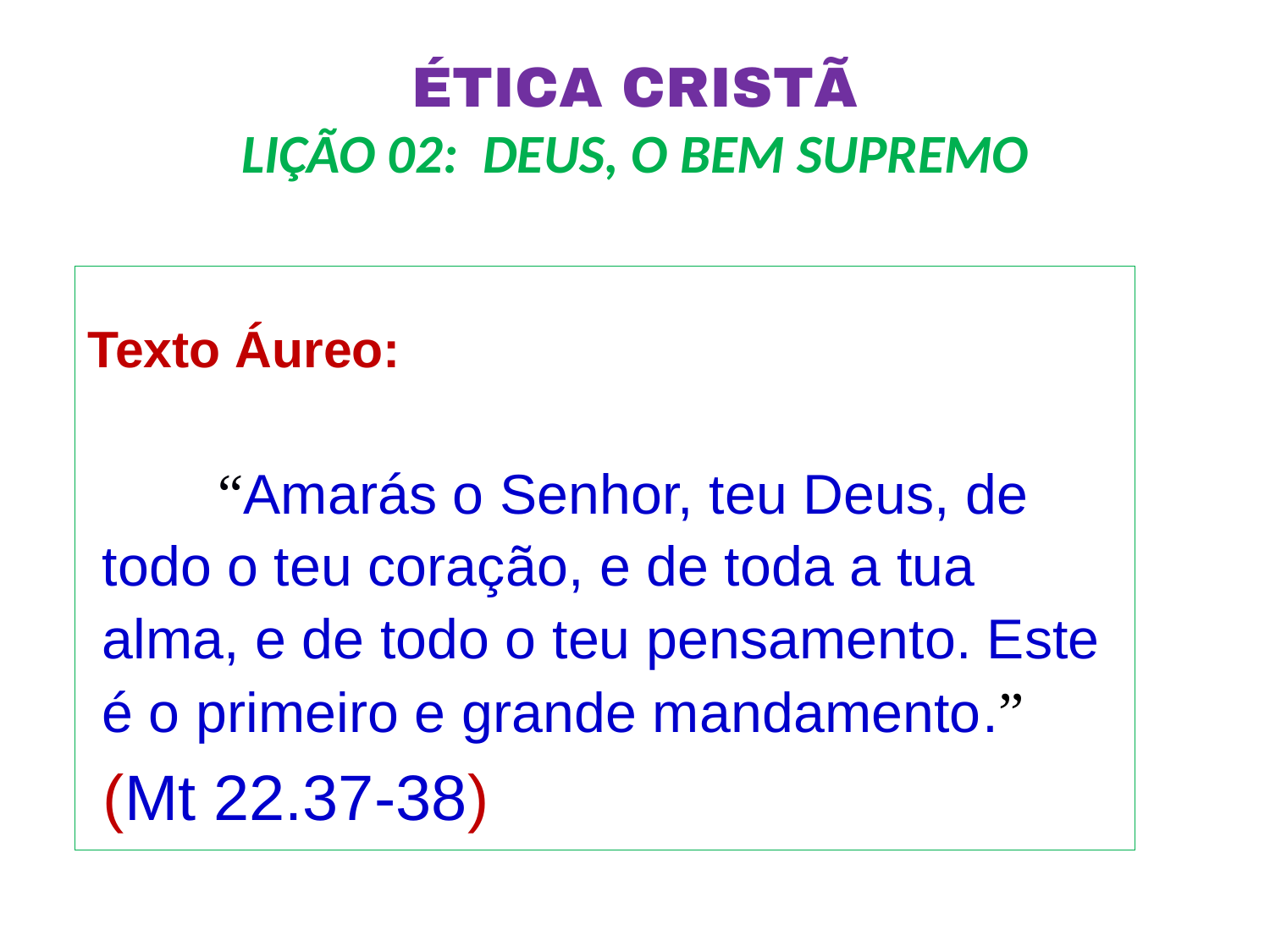

# ÉTICA CRISTÃ LIÇÃO 02:  DEUS, O BEM SUPREMO

Texto Áureo:

 	“Amarás o Senhor, teu Deus, de todo o teu coração, e de toda a tua alma, e de todo o teu pensamento. Este é o primeiro e grande mandamento.”
					(Mt 22.37-38)